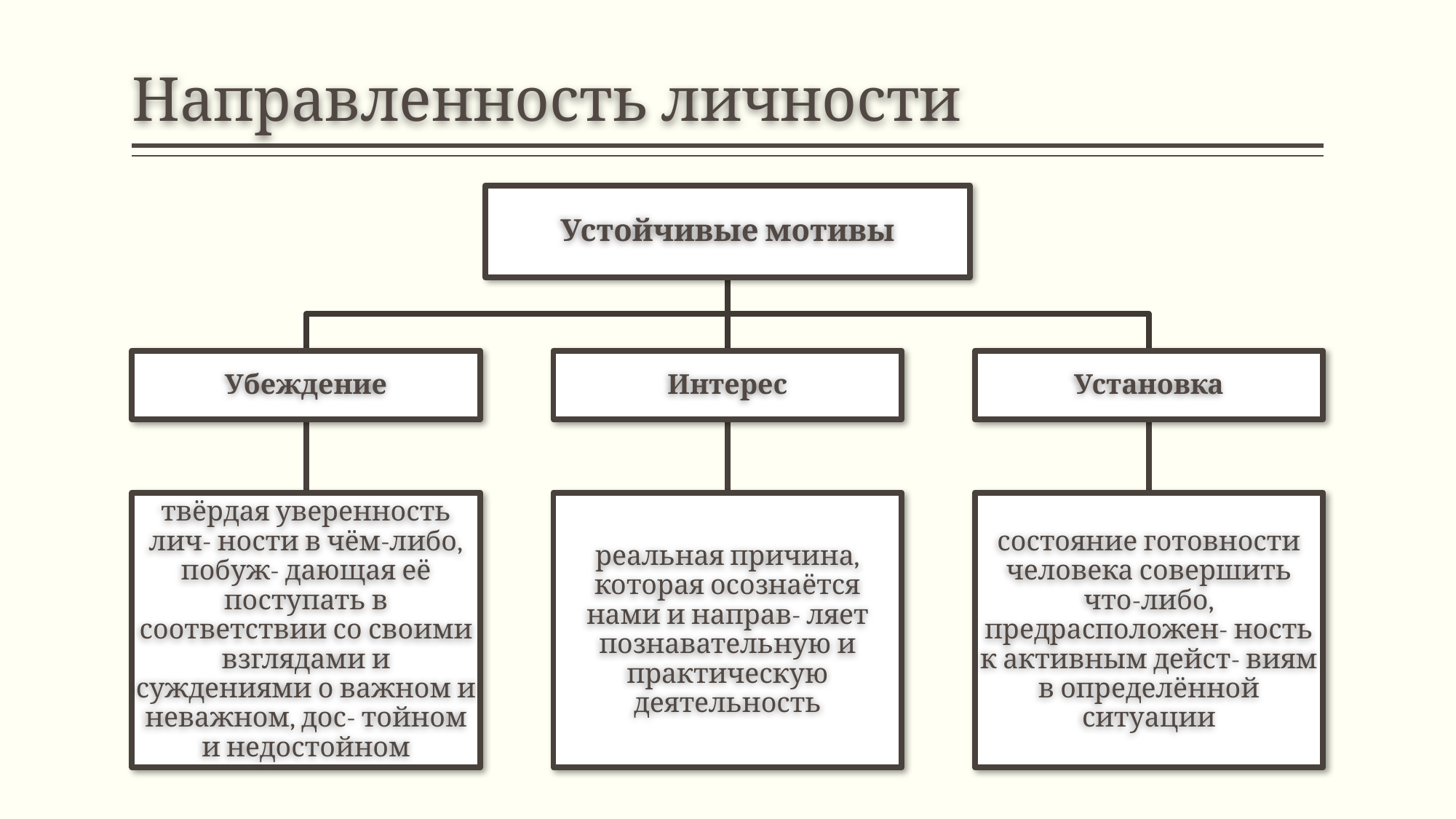

# Направленность личности

Устойчивые мотивы

Убеждение

Интерес

Установка

твёрдая уверенность лич- ности в чём-либо, побуж- дающая её поступать в соответствии со своими взглядами и суждениями о важном и неважном, дос- тойном и недостойном

реальная причина, которая осознаётся нами и направ- ляет познавательную и практическую деятельность

состояние готовности человека совершить что-либо, предрасположен- ность к активным дейст- виям в определённой ситуации